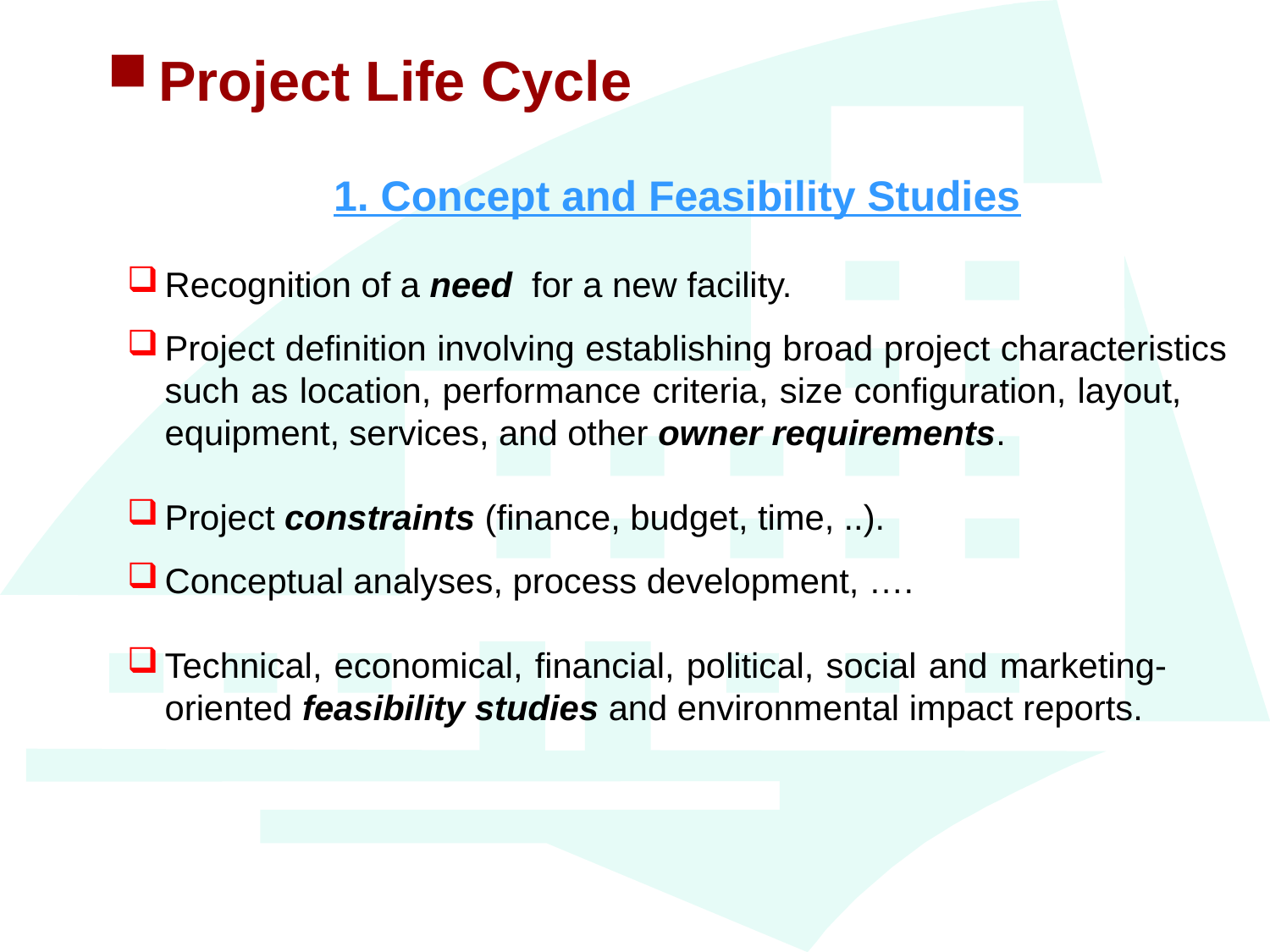

Project Life Cycle
1. Concept and Feasibility Studies

Recognition of a need  for a new facility.

Project definition involving establishing broad project characteristics such as location, performance criteria, size configuration, layout,     equipment, services, and other owner requirements.

Project constraints (finance, budget, time, ..).

Conceptual analyses, process development, ….

Technical, economical, financial, political, social and marketing-      oriented feasibility studies and environmental impact reports.

11